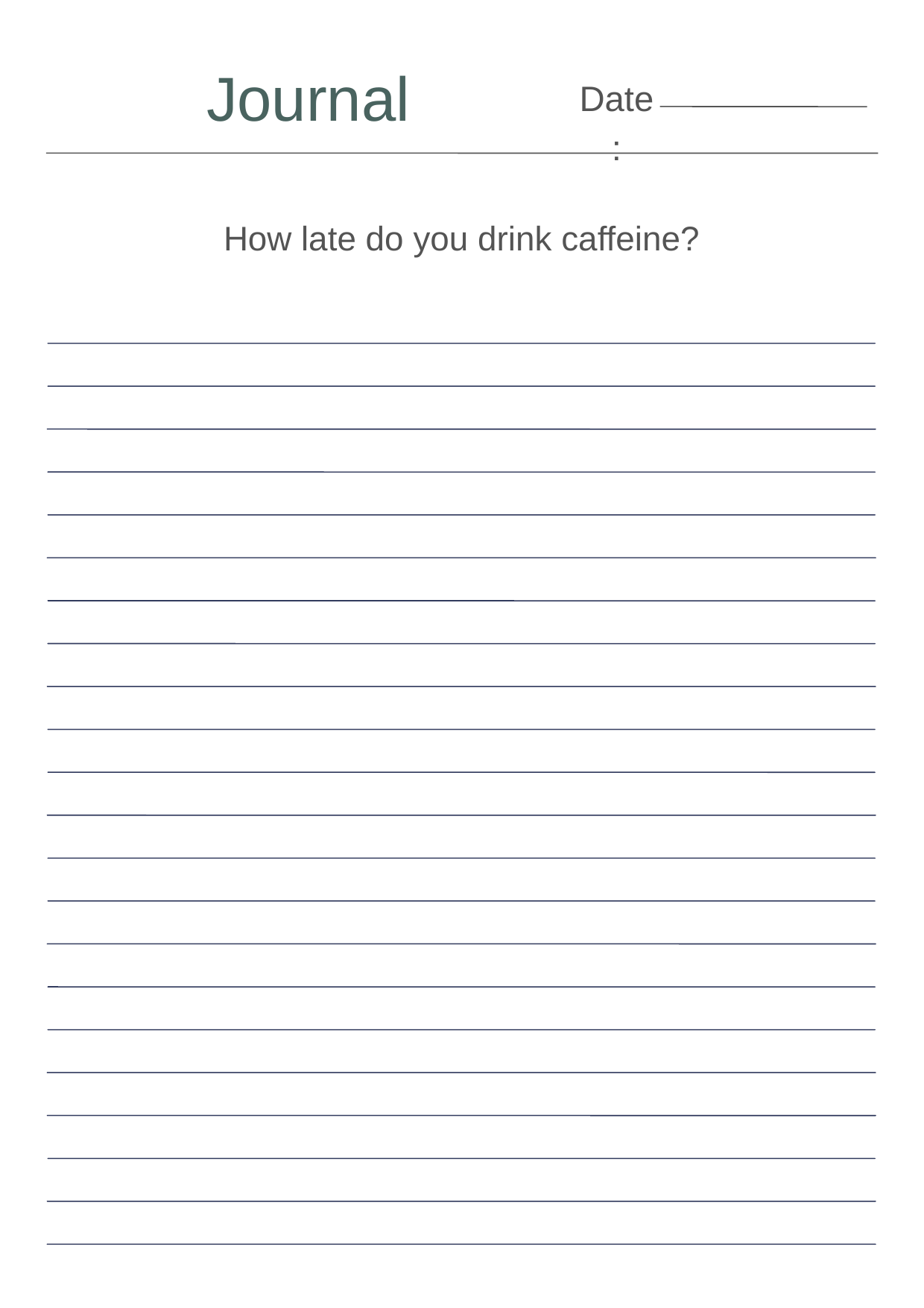

Journal
Date:

How late do you drink caffeine?